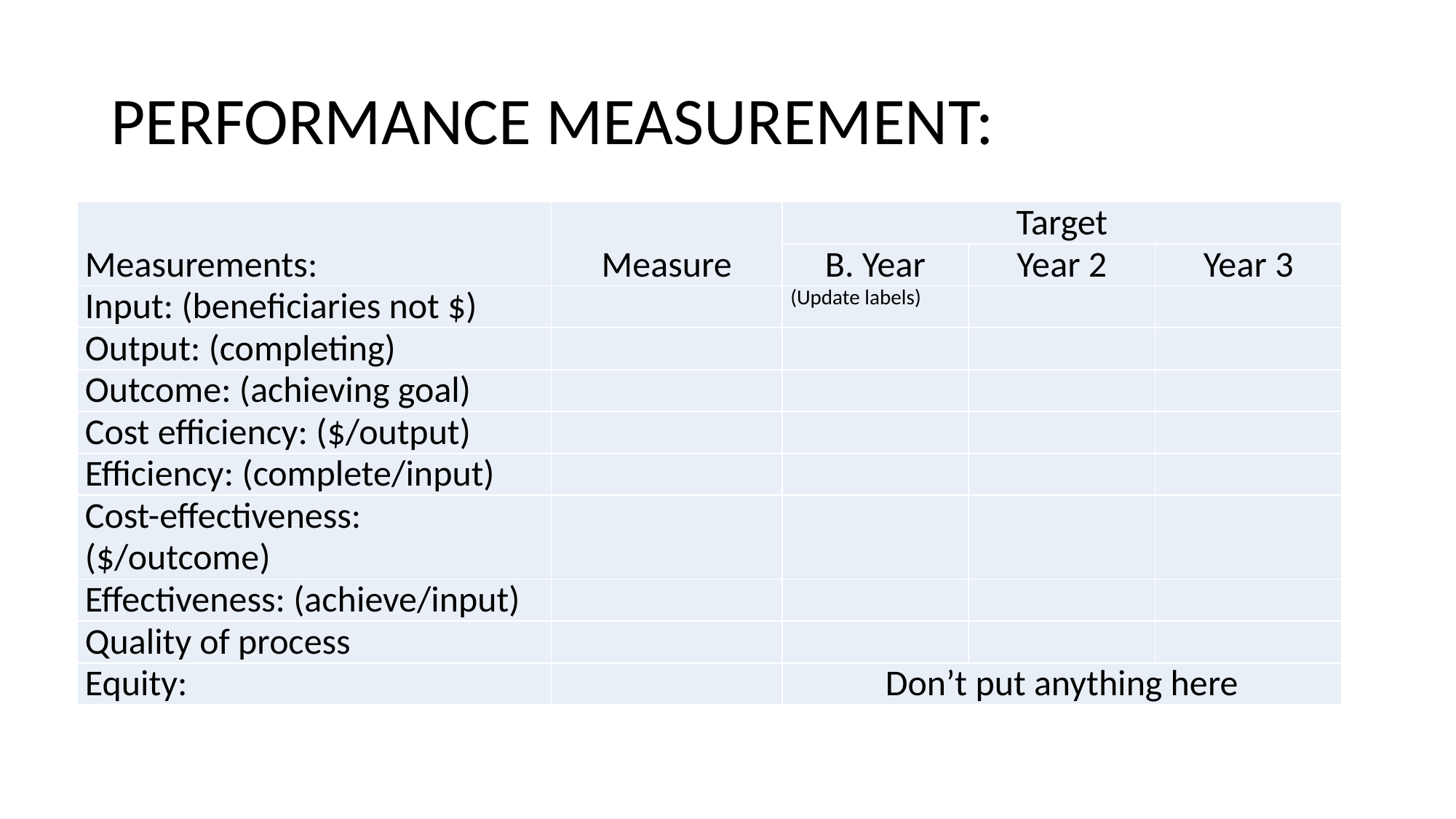

# Performance Measurement:
| Measurements: | Measure | Target |  |  |
| --- | --- | --- | --- | --- |
|  |  | B. Year | Year 2 | Year 3 |
| Input: (beneficiaries not $) |  | (Update labels) |  |  |
| Output: (completing) |  |  |  |  |
| Outcome: (achieving goal) |  |  |  |  |
| Cost efficiency: ($/output) |  |  |  |  |
| Efficiency: (complete/input) |  |  |  |  |
| Cost-effectiveness: ($/outcome) |  |  |  |  |
| Effectiveness: (achieve/input) |  |  |  |  |
| Quality of process |  |  |  |  |
| Equity: |  | Don’t put anything here |  |  |